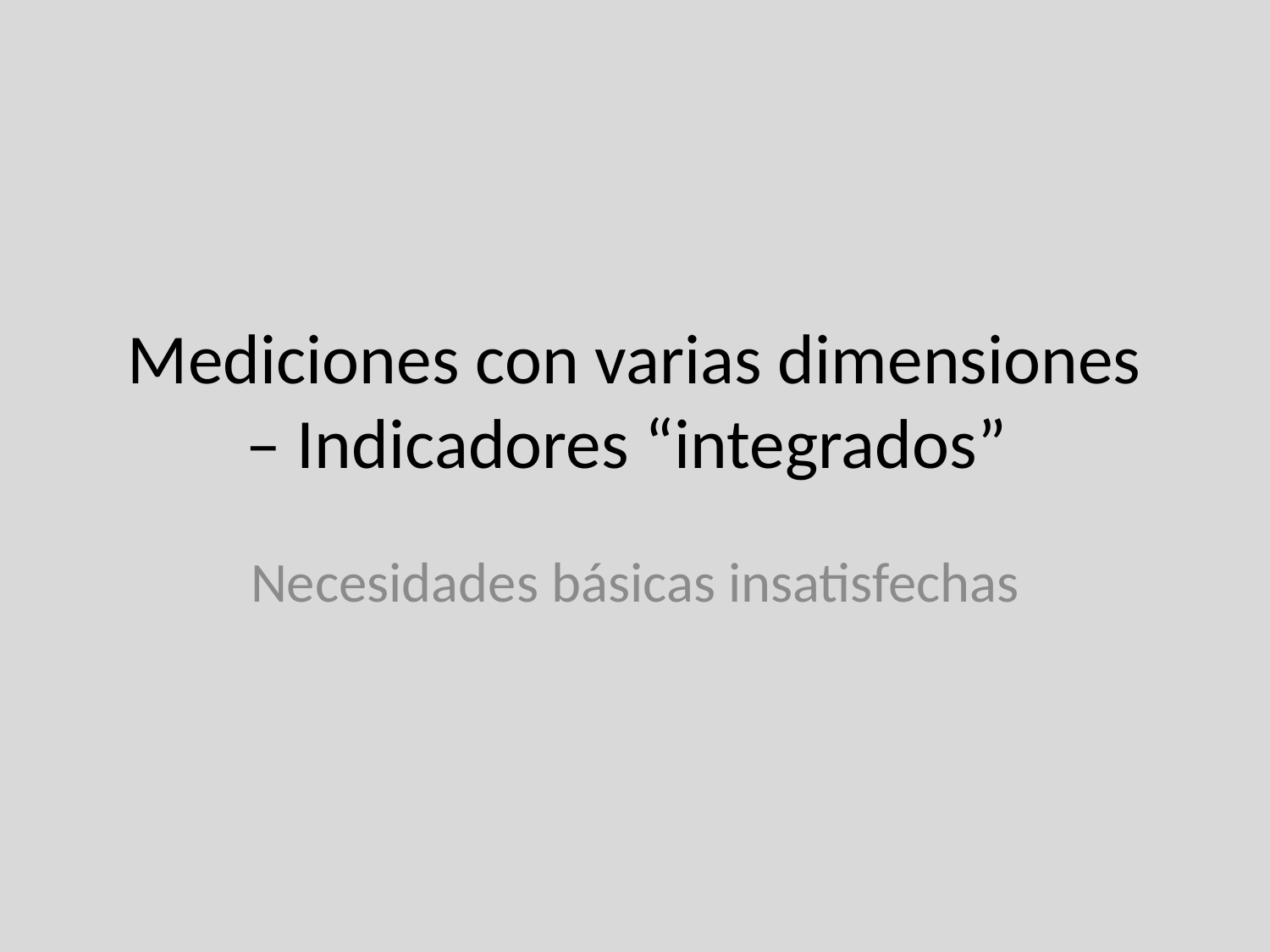

# Mediciones con varias dimensiones – Indicadores “integrados”
Necesidades básicas insatisfechas